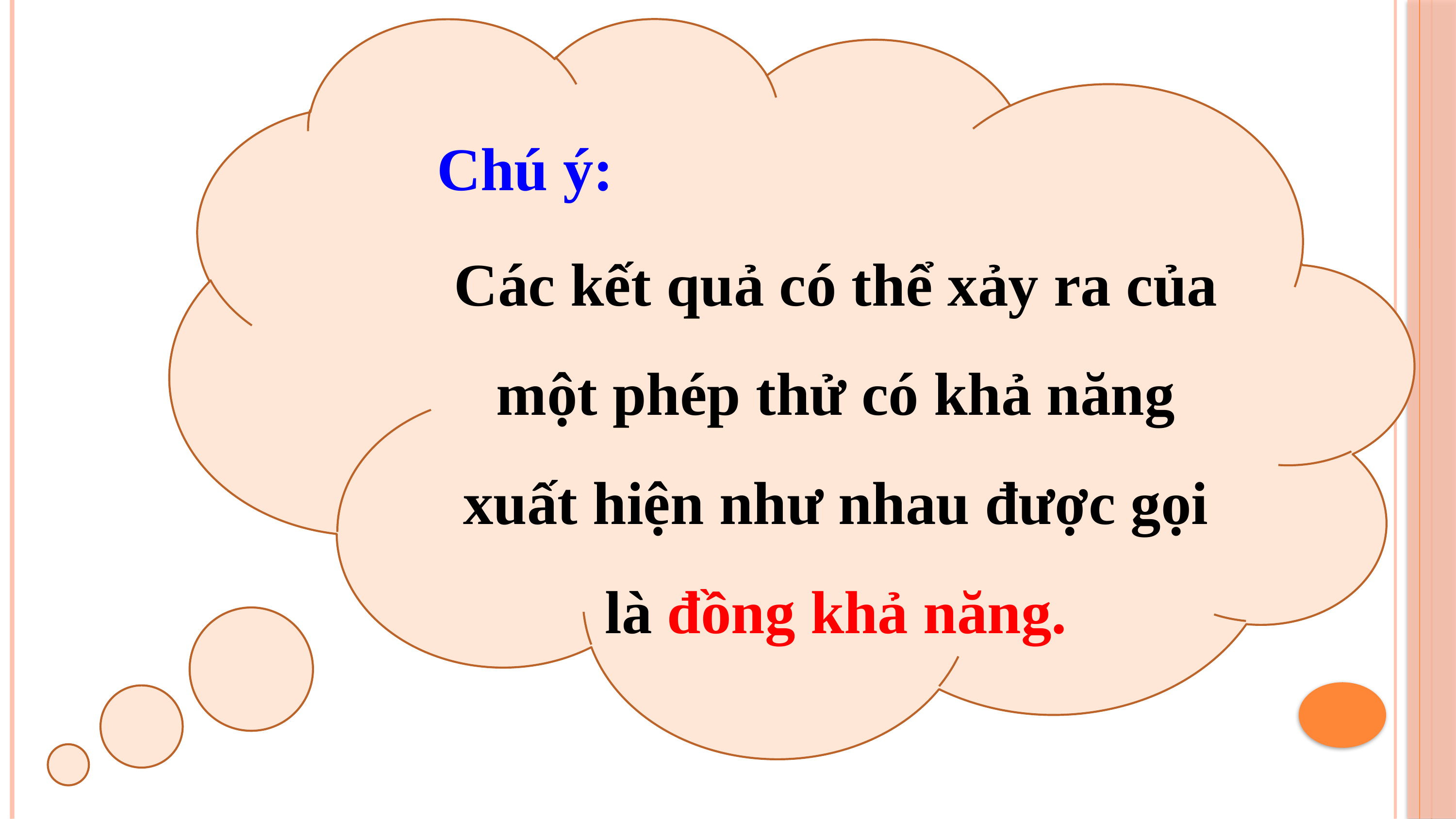

Chú ý:
Các kết quả có thể xảy ra của một phép thử có khả năng xuất hiện như nhau được gọi là đồng khả năng.